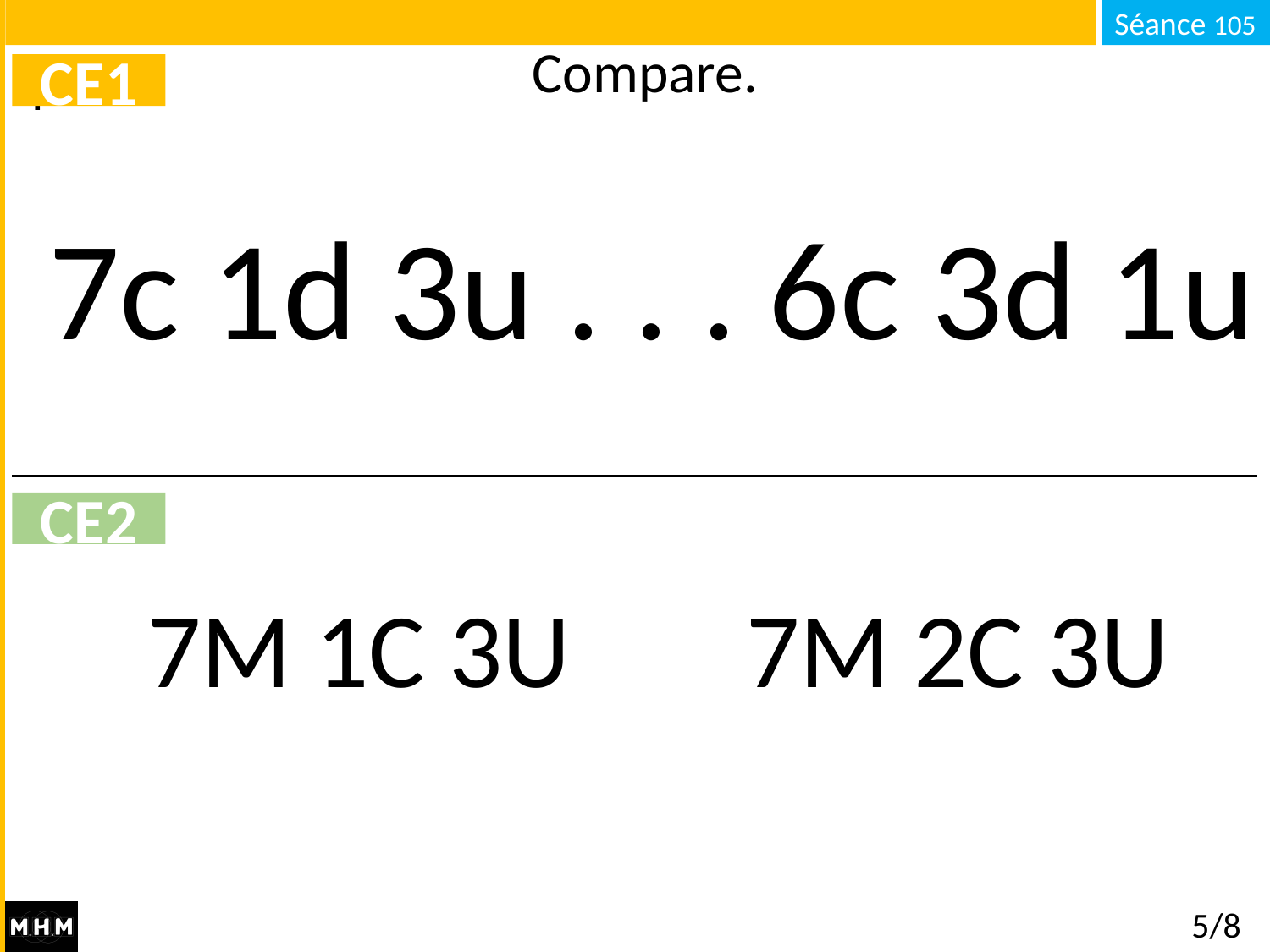

# Compare.
CE1
7c 1d 3u . . . 6c 3d 1u
CE2

7M 1C 3U . . . 7M 2C 3U
5/8